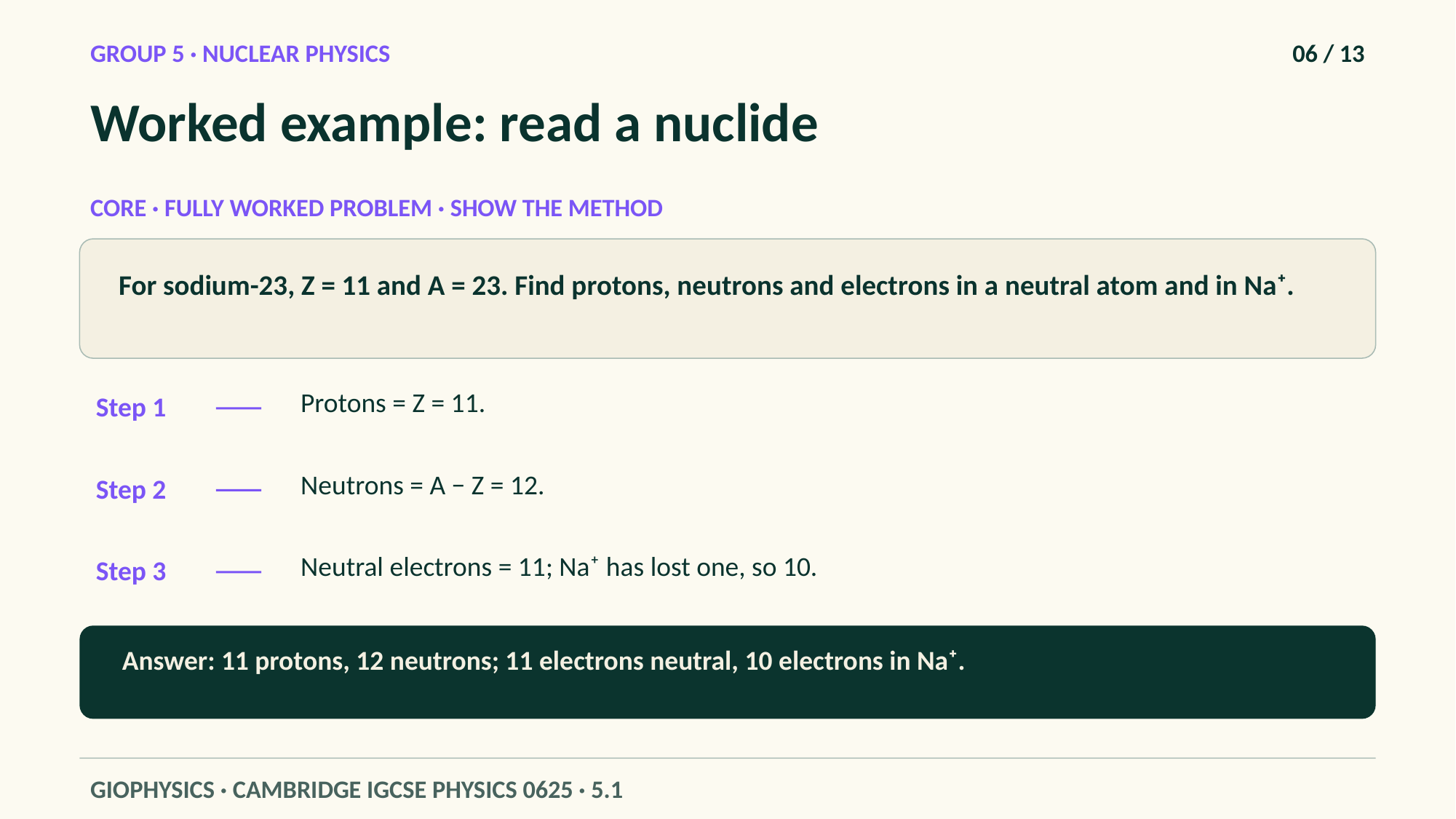

GROUP 5 · NUCLEAR PHYSICS
06 / 13
Worked example: read a nuclide
CORE · FULLY WORKED PROBLEM · SHOW THE METHOD

For sodium-23, Z = 11 and A = 23. Find protons, neutrons and electrons in a neutral atom and in Na⁺.
Protons = Z = 11.
Step 1

Neutrons = A − Z = 12.
Step 2

Neutral electrons = 11; Na⁺ has lost one, so 10.
Step 3

Answer: 11 protons, 12 neutrons; 11 electrons neutral, 10 electrons in Na⁺.

GIOPHYSICS · CAMBRIDGE IGCSE PHYSICS 0625 · 5.1